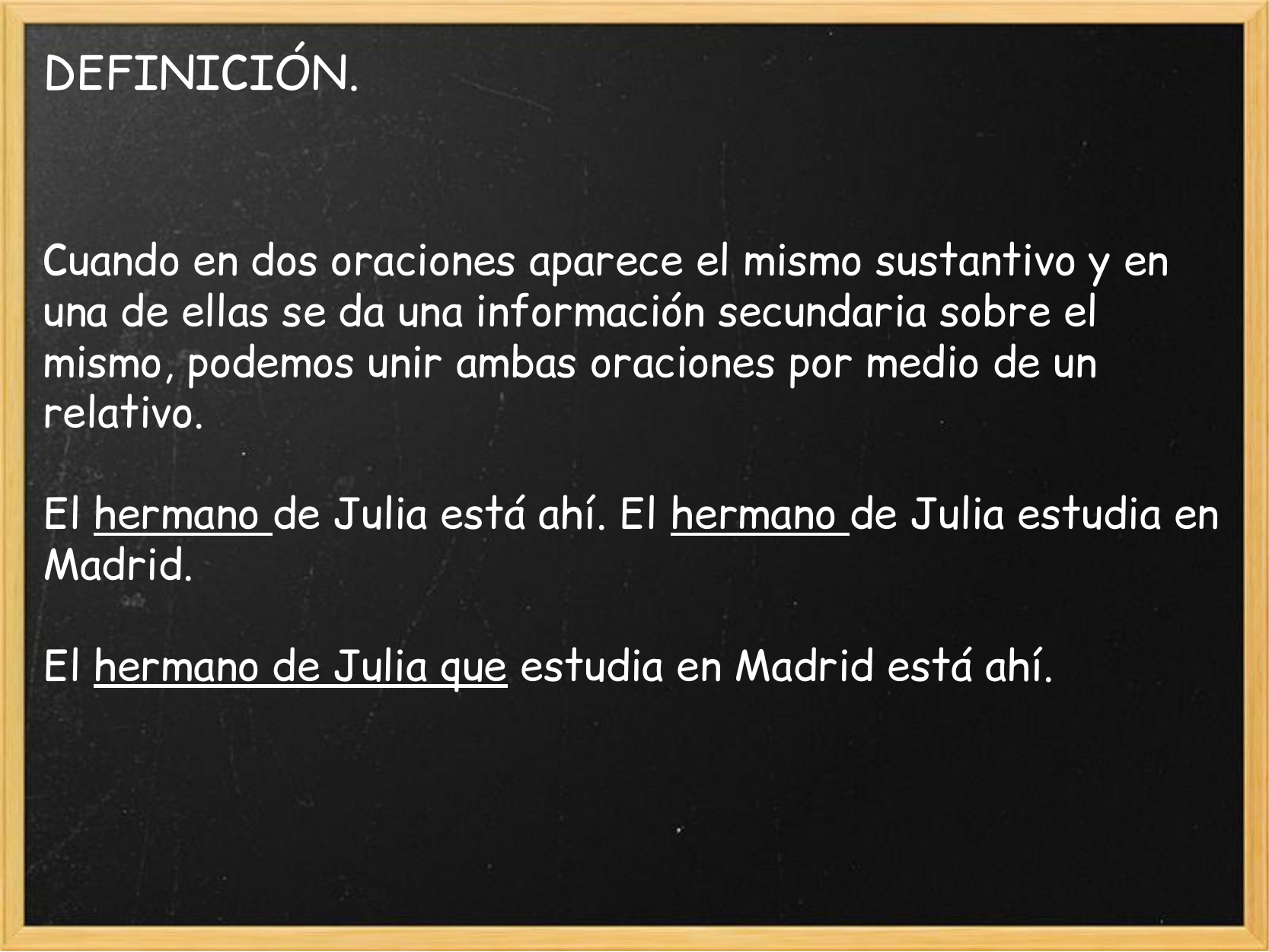

# DEFINICIÓN.
Cuando en dos oraciones aparece el mismo sustantivo y en una de ellas se da una información secundaria sobre el mismo, podemos unir ambas oraciones por medio de un relativo.

El hermano de Julia está ahí. El hermano de Julia estudia en Madrid.

El hermano de Julia que estudia en Madrid está ahí.